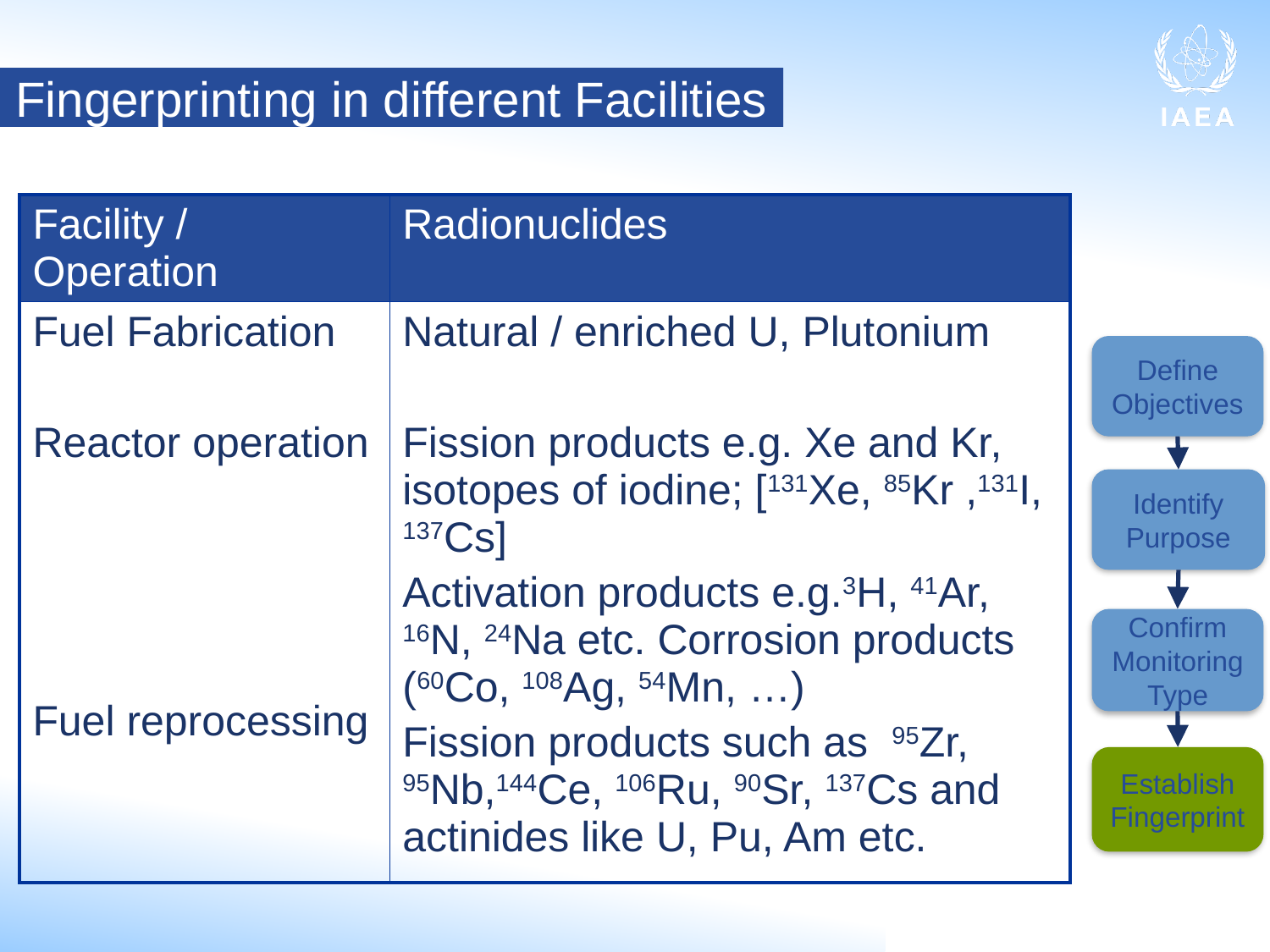

Fingerprinting in different Facilities
| Facility / Operation | Radionuclides |
| --- | --- |
| Fuel Fabrication Reactor operation Fuel reprocessing | Natural / enriched U, Plutonium Fission products e.g. Xe and Kr, isotopes of iodine; [131Xe, 85Kr ,131I, 137Cs] Activation products e.g.3H, 41Ar, 16N, 24Na etc. Corrosion products (60Co, 108Ag, 54Mn, …) Fission products such as 95Zr, 95Nb,144Ce, 106Ru, 90Sr, 137Cs and actinides like U, Pu, Am etc. |
Define Objectives
Identify Purpose
Confirm Monitoring Type
Establish Fingerprint